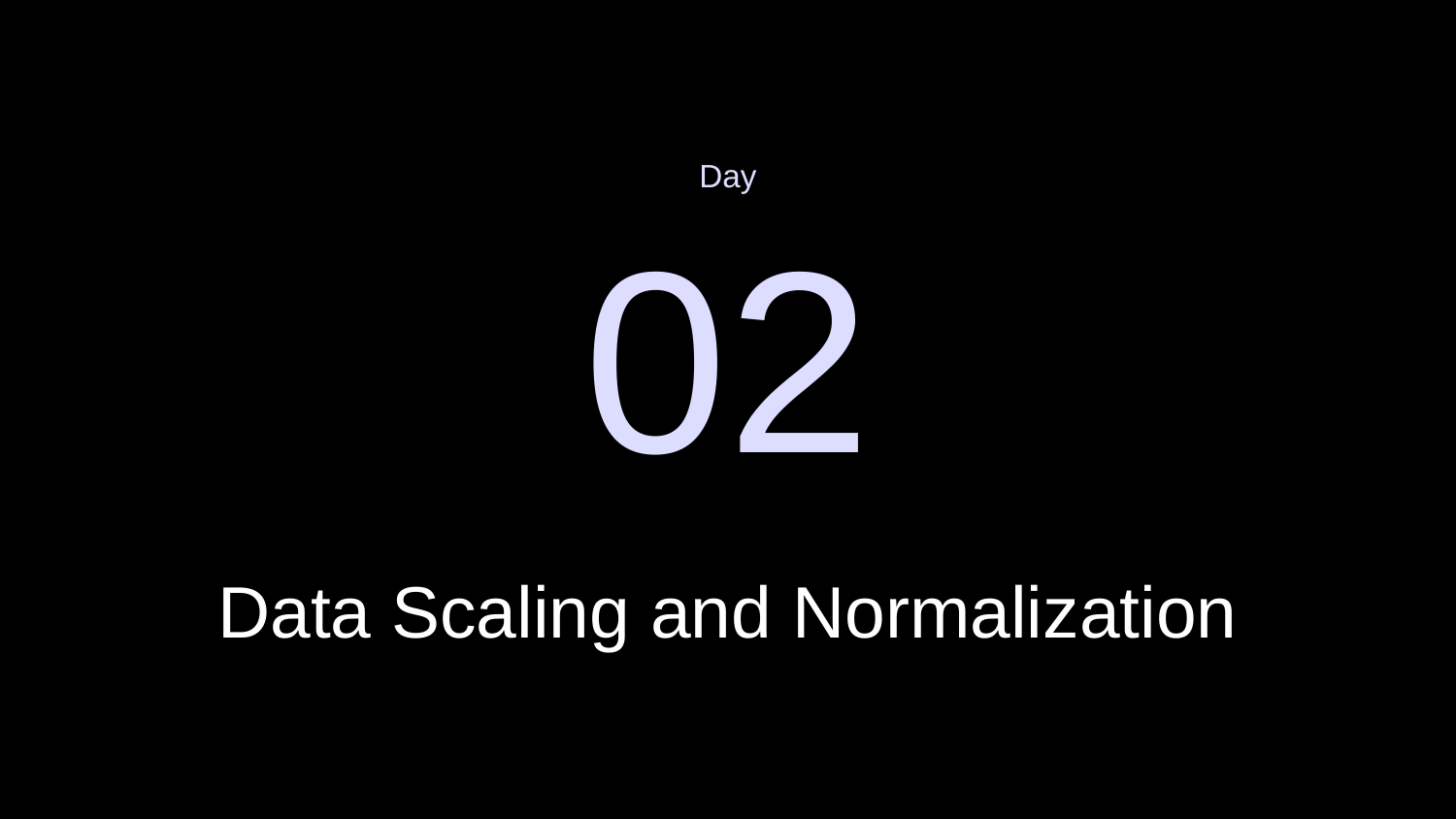

Day
02
# Data Scaling and Normalization